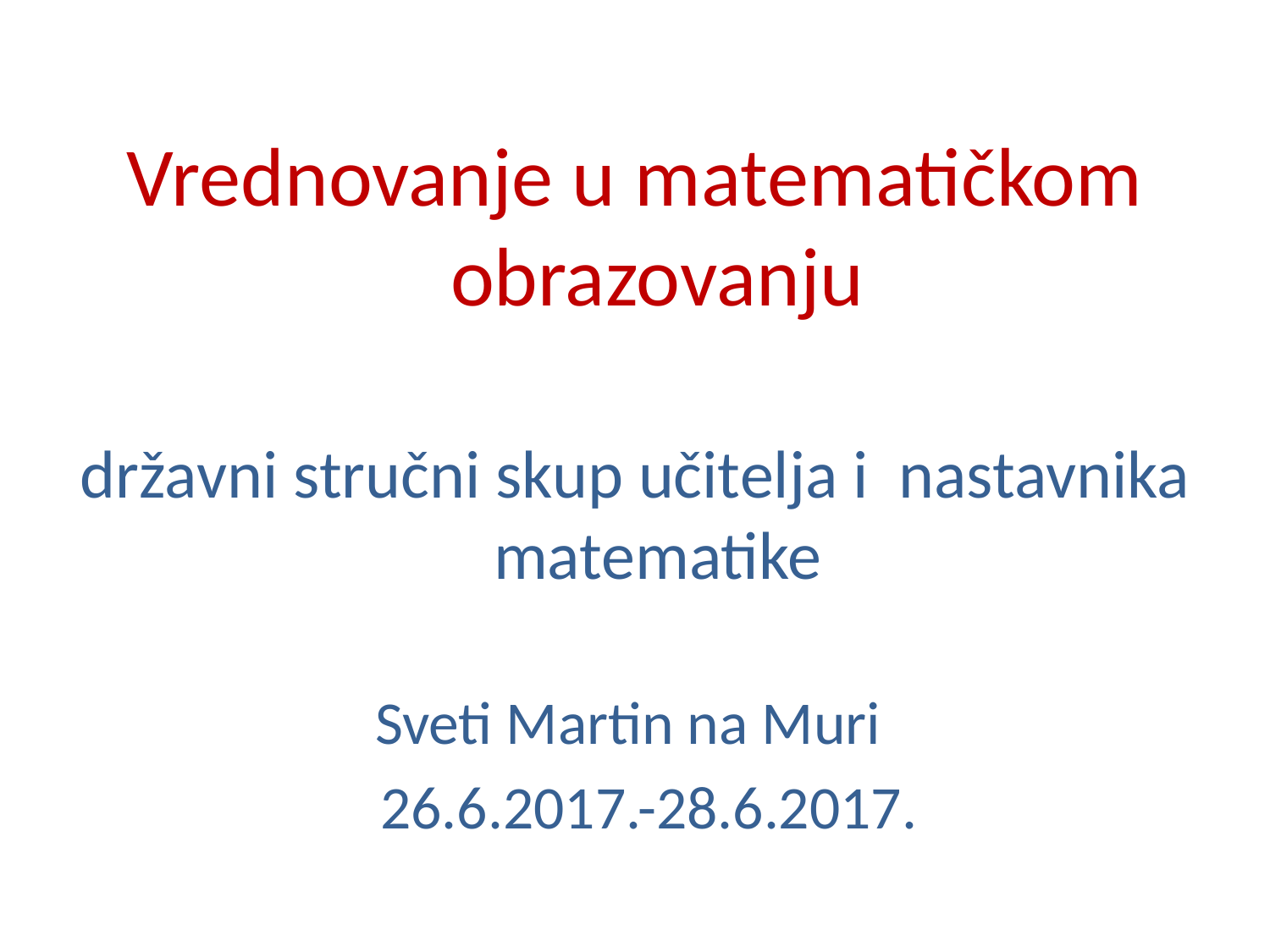

Vrednovanje u matematičkom obrazovanju

državni stručni skup učitelja i  nastavnika matematike

Sveti Martin na Muri
  26.6.2017.-28.6.2017.